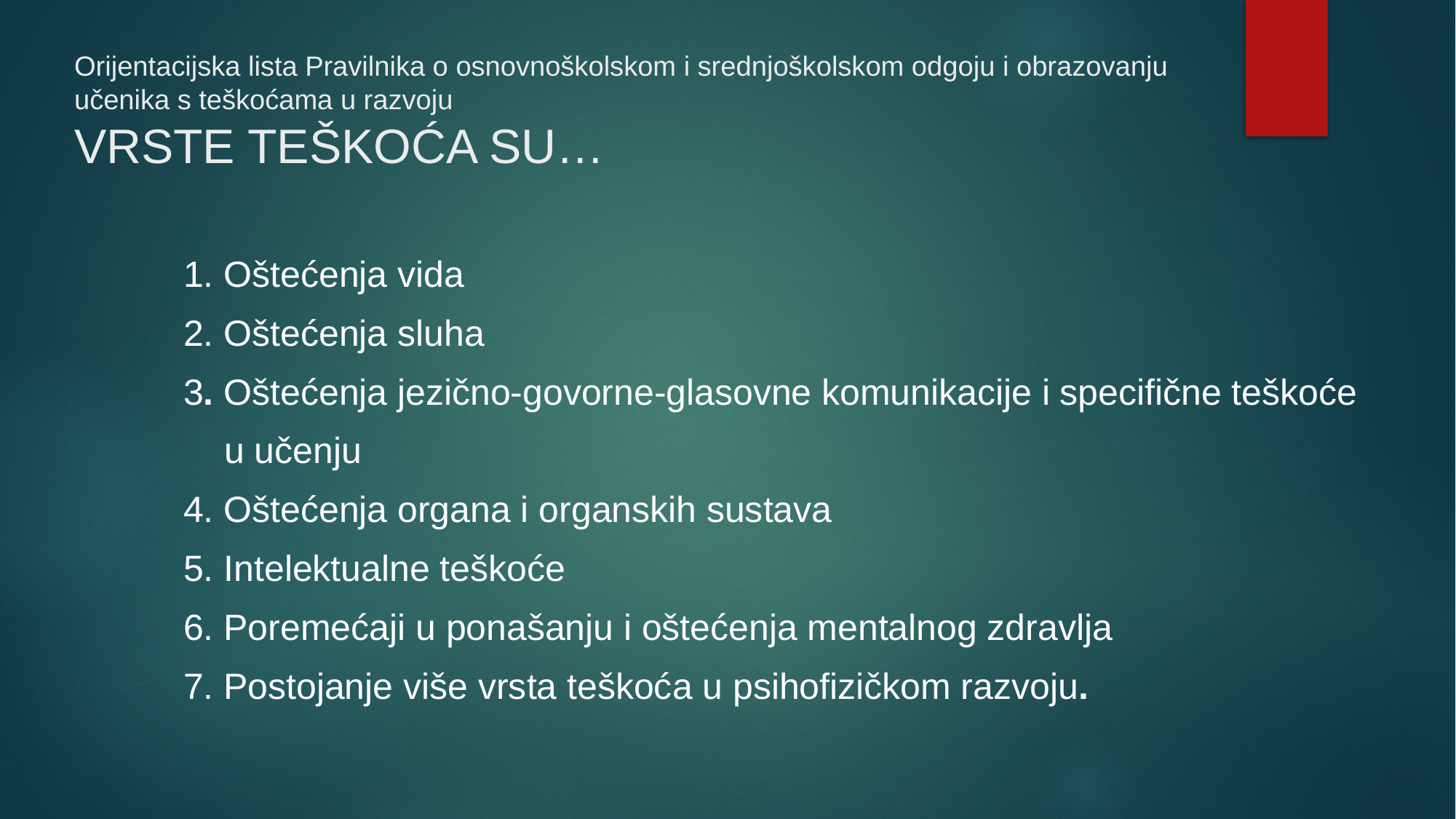

# Orijentacijska lista Pravilnika o osnovnoškolskom i srednjoškolskom odgoju i obrazovanju učenika s teškoćama u razvoju VRSTE TEŠKOĆA SU…
    1. Oštećenja vida
    2. Oštećenja sluha
    3. Oštećenja jezično-govorne-glasovne komunikacije i specifične teškoće
        u učenju
    4. Oštećenja organa i organskih sustava
    5. Intelektualne teškoće
    6. Poremećaji u ponašanju i oštećenja mentalnog zdravlja
    7. Postojanje više vrsta teškoća u psihofizičkom razvoju.